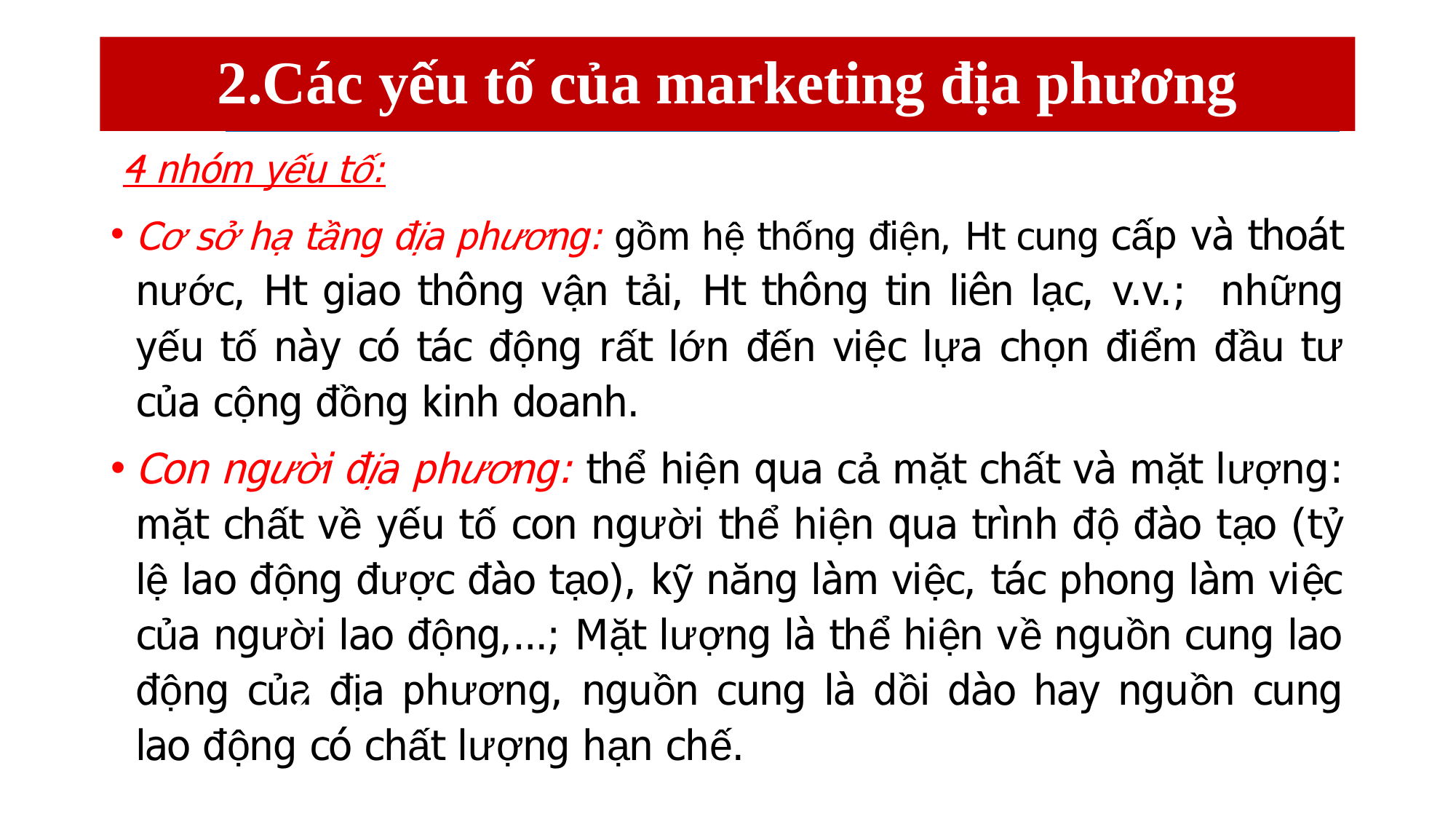

# 2.Các yếu tố của marketing địa phương
 4 nhóm yếu tố:
Cơ sở hạ tầng địa phương: gồm hệ thống điện, Ht cung cấp và thoát nước, Ht giao thông vận tải, Ht thông tin liên lạc, v.v.;  những yếu tố này có tác động rất lớn đến việc lựa chọn điểm đầu tư của cộng đồng kinh doanh.
Con người địa phương: thể hiện qua cả mặt chất và mặt lượng: mặt chất về yếu tố con người thể hiện qua trình độ đào tạo (tỷ lệ lao động được đào tạo), kỹ năng làm việc, tác phong làm việc của người lao động,…; Mặt lượng là thể hiện về nguồn cung lao động của địa phương, nguồn cung là dồi dào hay nguồn cung lao động có chất lượng hạn chế.

4